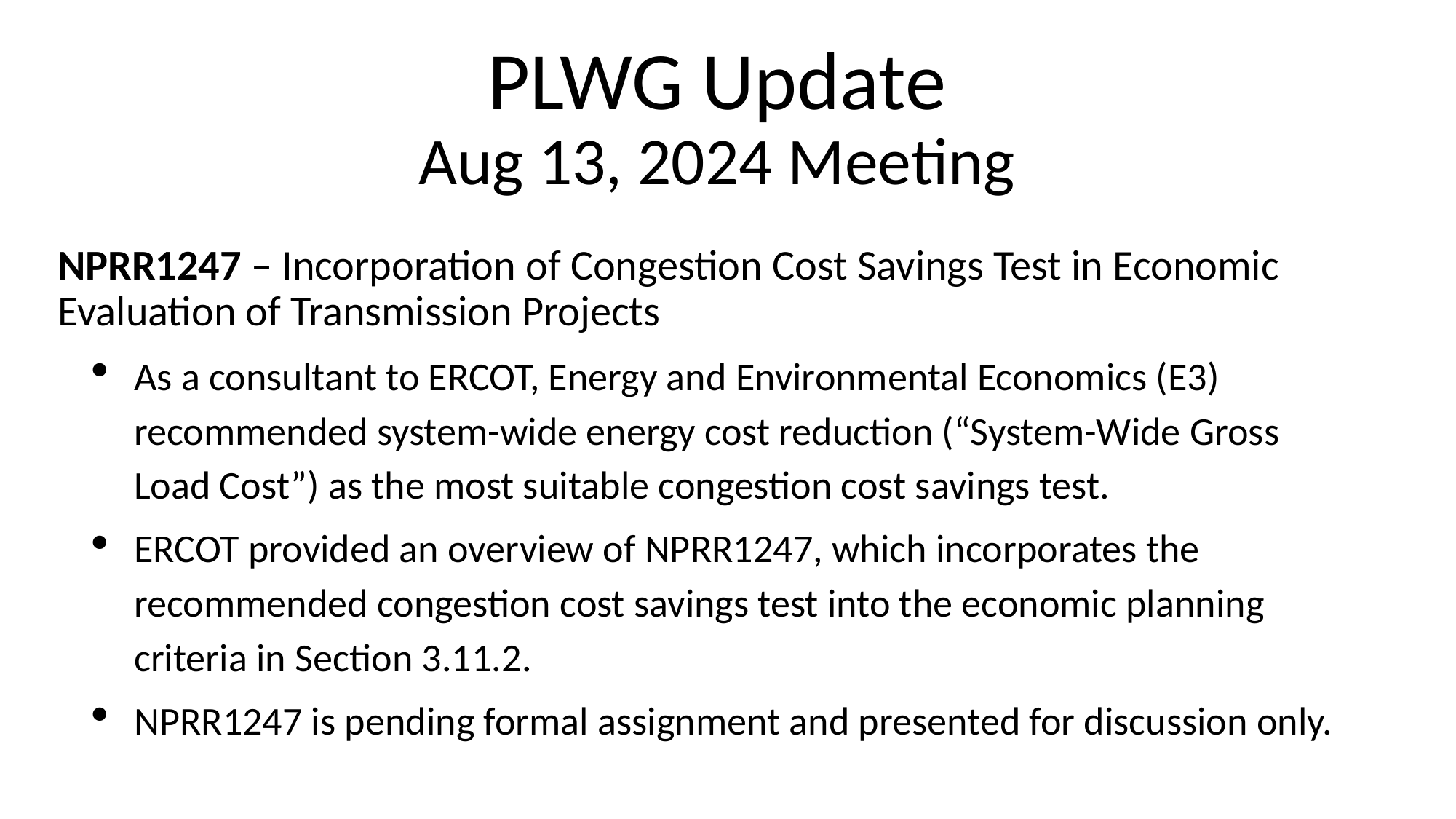

# PLWG Update Aug 13, 2024 Meeting
NPRR1247 – Incorporation of Congestion Cost Savings Test in Economic Evaluation of Transmission Projects
As a consultant to ERCOT, Energy and Environmental Economics (E3) recommended system-wide energy cost reduction (“System-Wide Gross Load Cost”) as the most suitable congestion cost savings test.
ERCOT provided an overview of NPRR1247, which incorporates the recommended congestion cost savings test into the economic planning criteria in Section 3.11.2.
NPRR1247 is pending formal assignment and presented for discussion only.